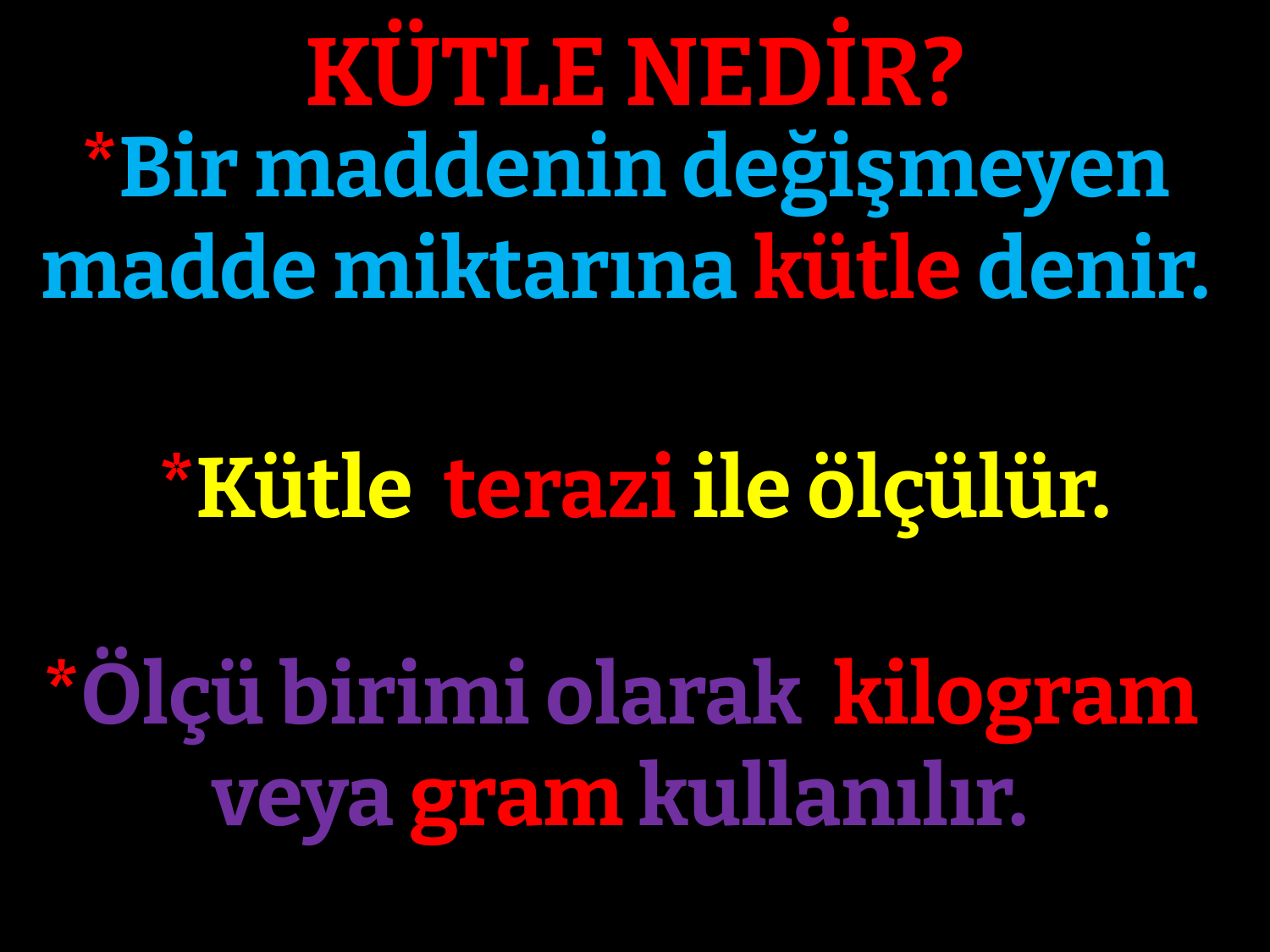

KÜTLE NEDİR?
*Bir maddenin değişmeyen madde miktarına kütle denir.
#
*Kütle  terazi ile ölçülür.
*Ölçü birimi olarak  kilogram veya gram kullanılır.